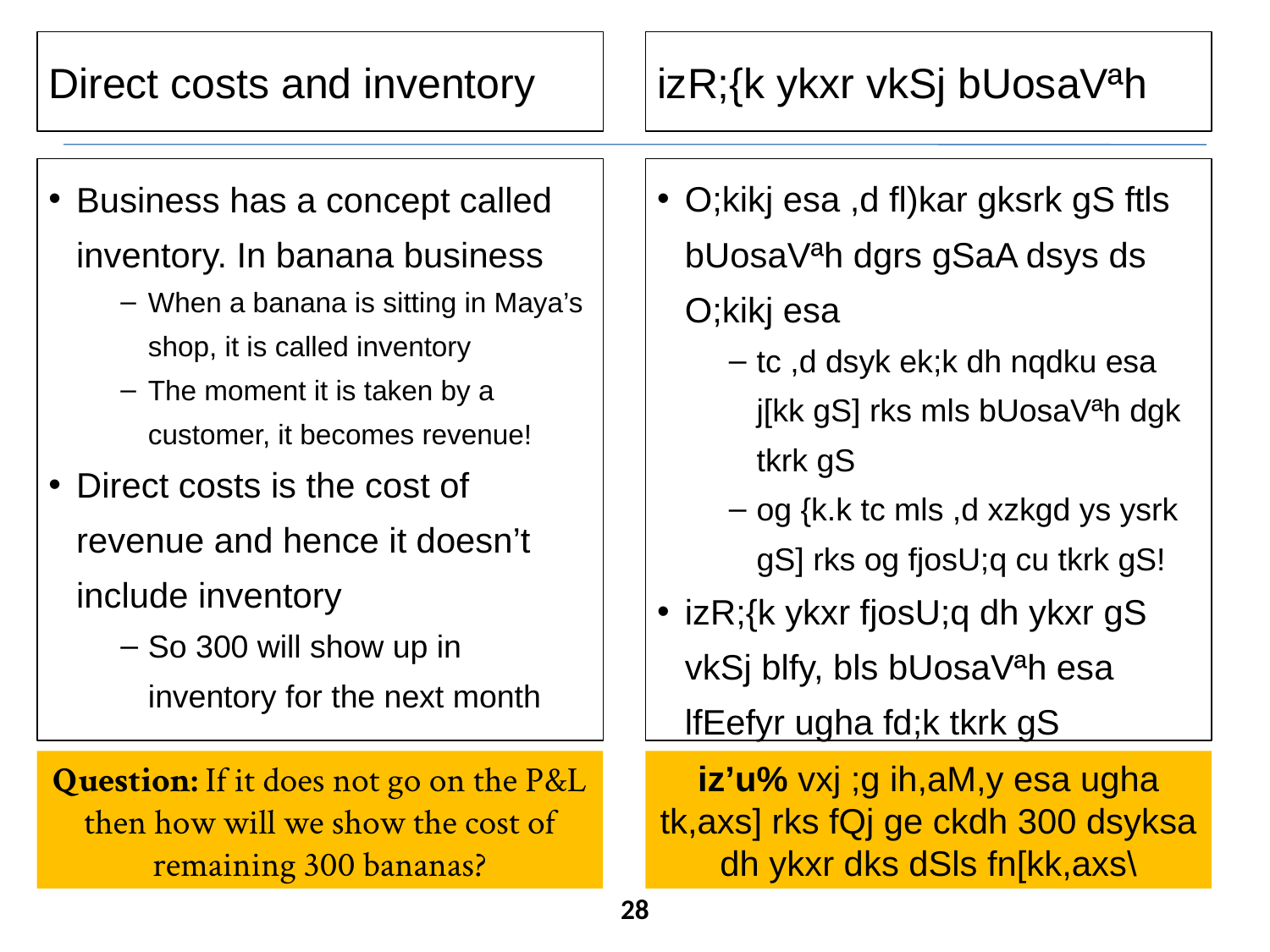

# Direct costs and inventory
izR;{k ykxr vkSj bUosaVªh
Business has a concept called inventory. In banana business
When a banana is sitting in Maya’s shop, it is called inventory
The moment it is taken by a customer, it becomes revenue!
Direct costs is the cost of revenue and hence it doesn’t include inventory
So 300 will show up in inventory for the next month
O;kikj esa ,d fl)kar gksrk gS ftls bUosaVªh dgrs gSaA dsys ds O;kikj esa
tc ,d dsyk ek;k dh nqdku esa j[kk gS] rks mls bUosaVªh dgk tkrk gS
og {k.k tc mls ,d xzkgd ys ysrk gS] rks og fjosU;q cu tkrk gS!
izR;{k ykxr fjosU;q dh ykxr gS vkSj blfy, bls bUosaVªh esa lfEefyr ugha fd;k tkrk gS
blfy, 300 vxys eghus dh bUosaVªh esa fn[kk;k tk,xkA
Question: If it does not go on the P&L then how will we show the cost of remaining 300 bananas?
iz’u% vxj ;g ih,aM,y esa ugha tk,axs] rks fQj ge ckdh 300 dsyksa dh ykxr dks dSls fn[kk,axs\
28